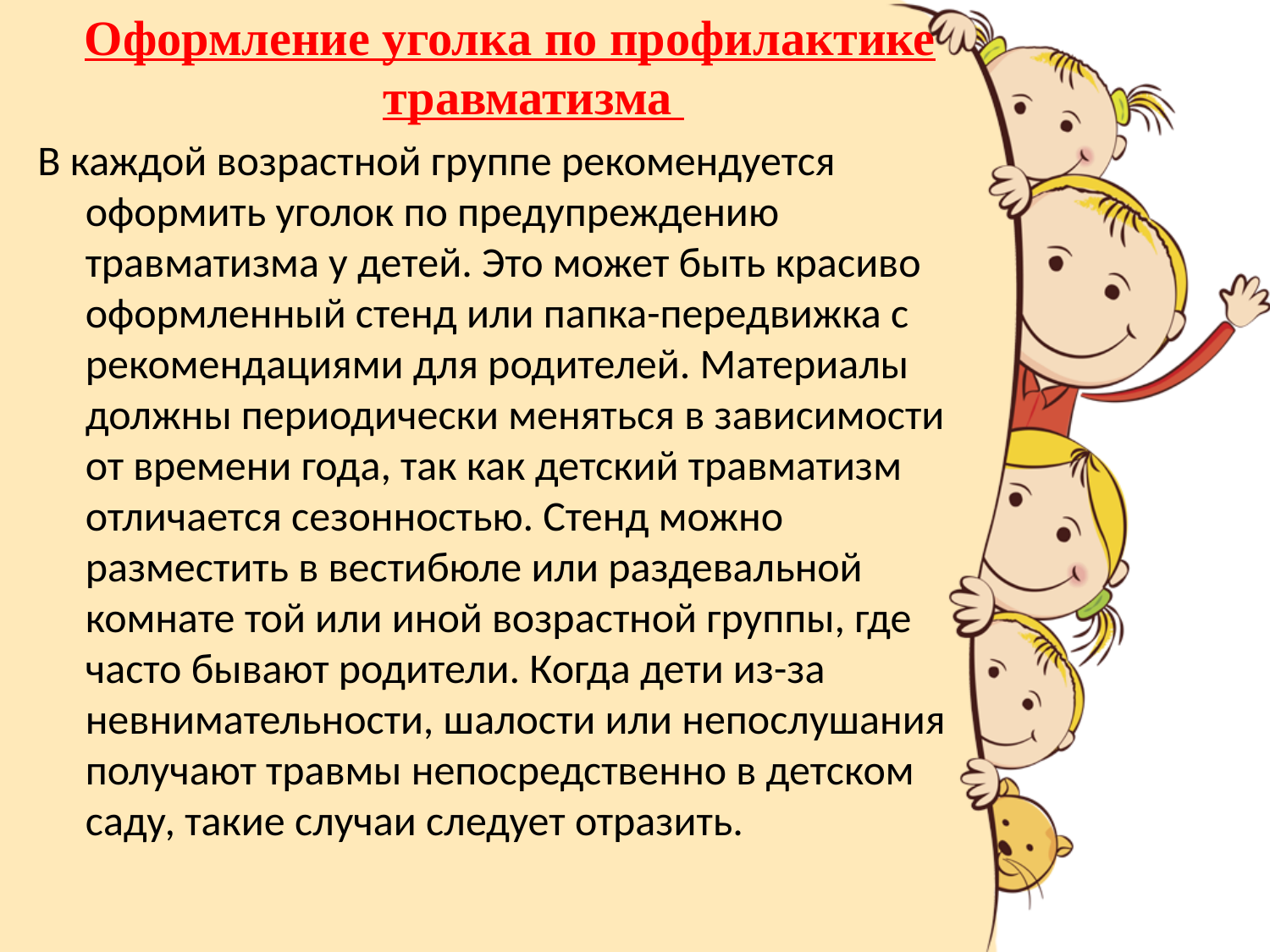

Оформление уголка по профилактике травматизма
В каждой возрастной группе рекомендуется оформить уголок по предупреждению травматизма у детей. Это может быть красиво оформленный стенд или папка-передвижка с рекомендациями для родителей. Материалы должны периодически меняться в зависимости от времени года, так как детский травматизм отличается сезонностью. Стенд можно разместить в вестибюле или раздевальной комнате той или иной возрастной группы, где часто бывают родители. Когда дети из-за невнимательности, шалости или непослушания получают травмы непосредственно в детском саду, такие случаи следует отразить.